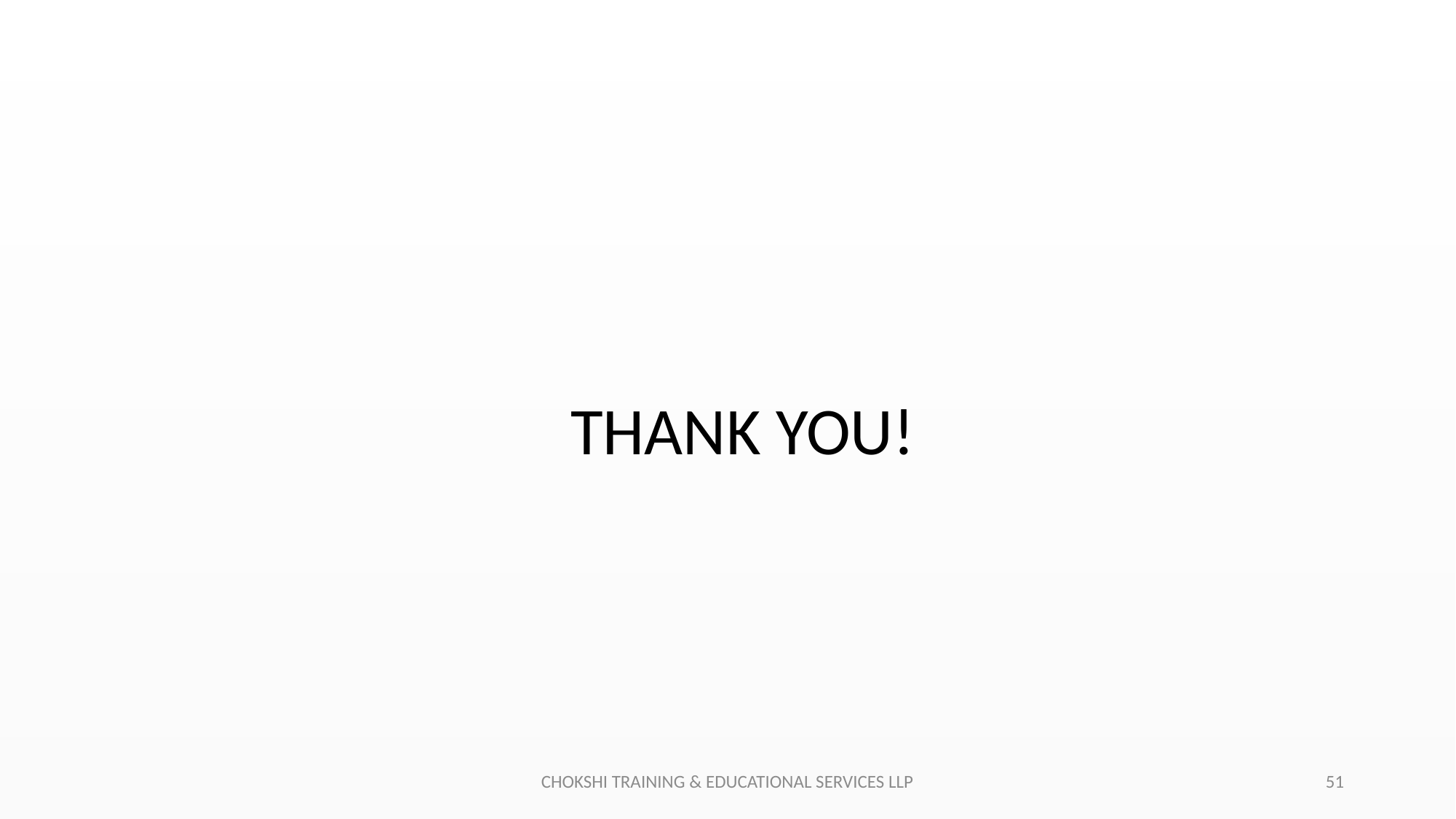

# THANK YOU!
CHOKSHI TRAINING & EDUCATIONAL SERVICES LLP
51